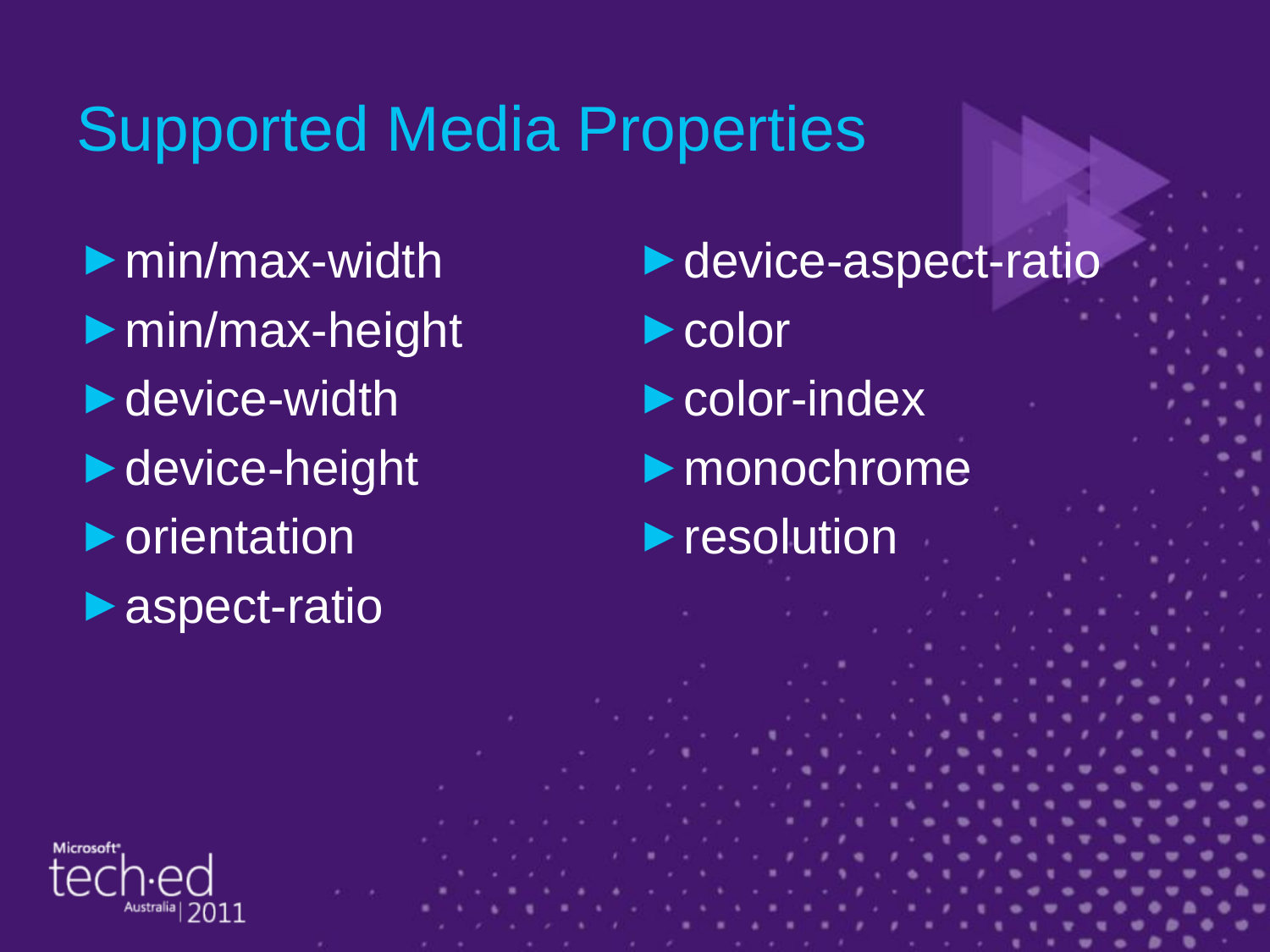

# Supported Media Properties
min/max-width
min/max-height
device-width
device-height
orientation
aspect-ratio
device-aspect-ratio
color
color-index
monochrome
resolution